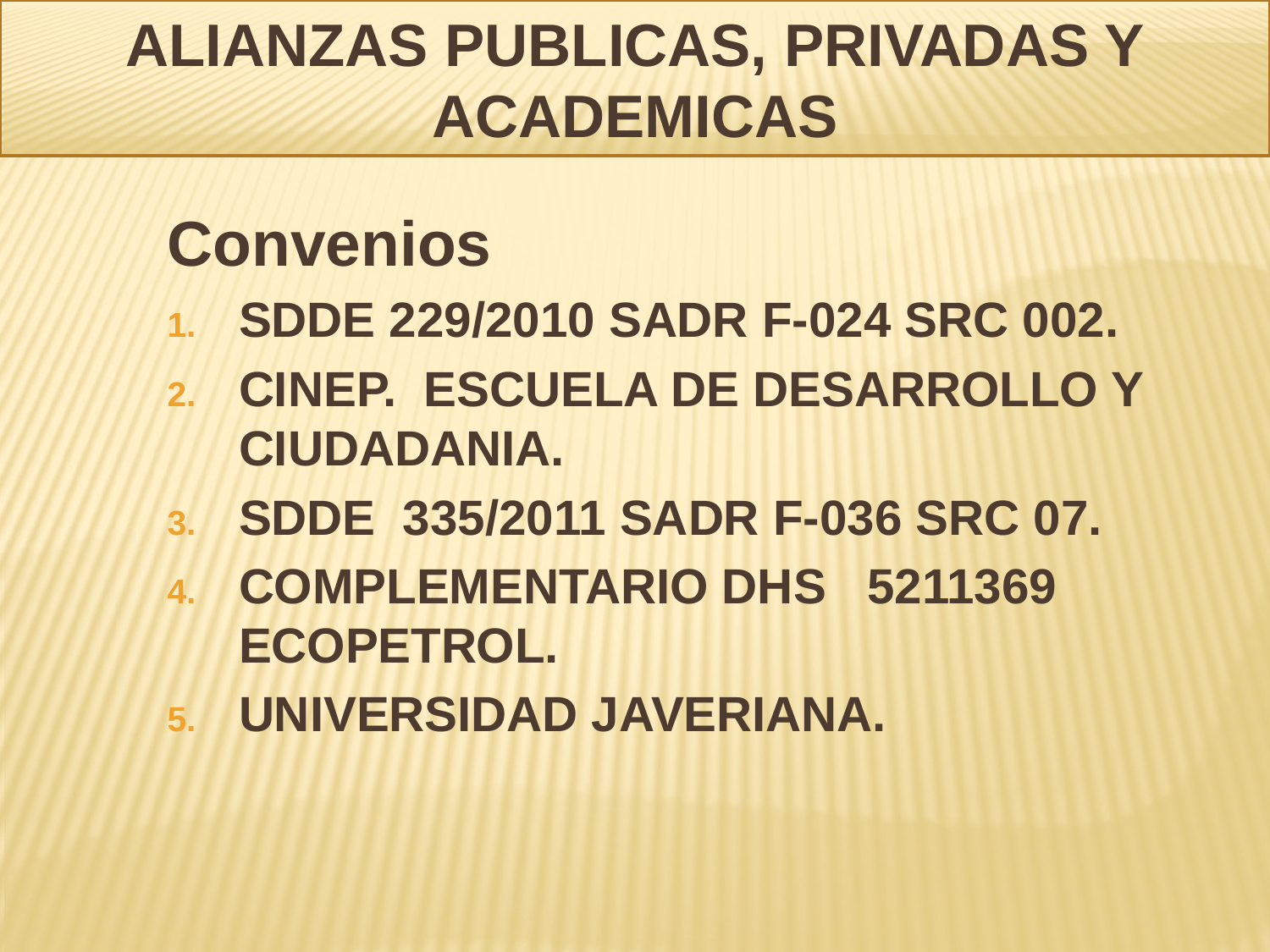

ALIANZAS PUBLICAS, PRIVADAS Y ACADEMICAS
Convenios
SDDE 229/2010 SADR F-024 SRC 002.
CINEP.  ESCUELA DE DESARROLLO Y CIUDADANIA.
SDDE  335/2011 SADR F-036 SRC 07.
COMPLEMENTARIO DHS   5211369  ECOPETROL.
UNIVERSIDAD JAVERIANA.